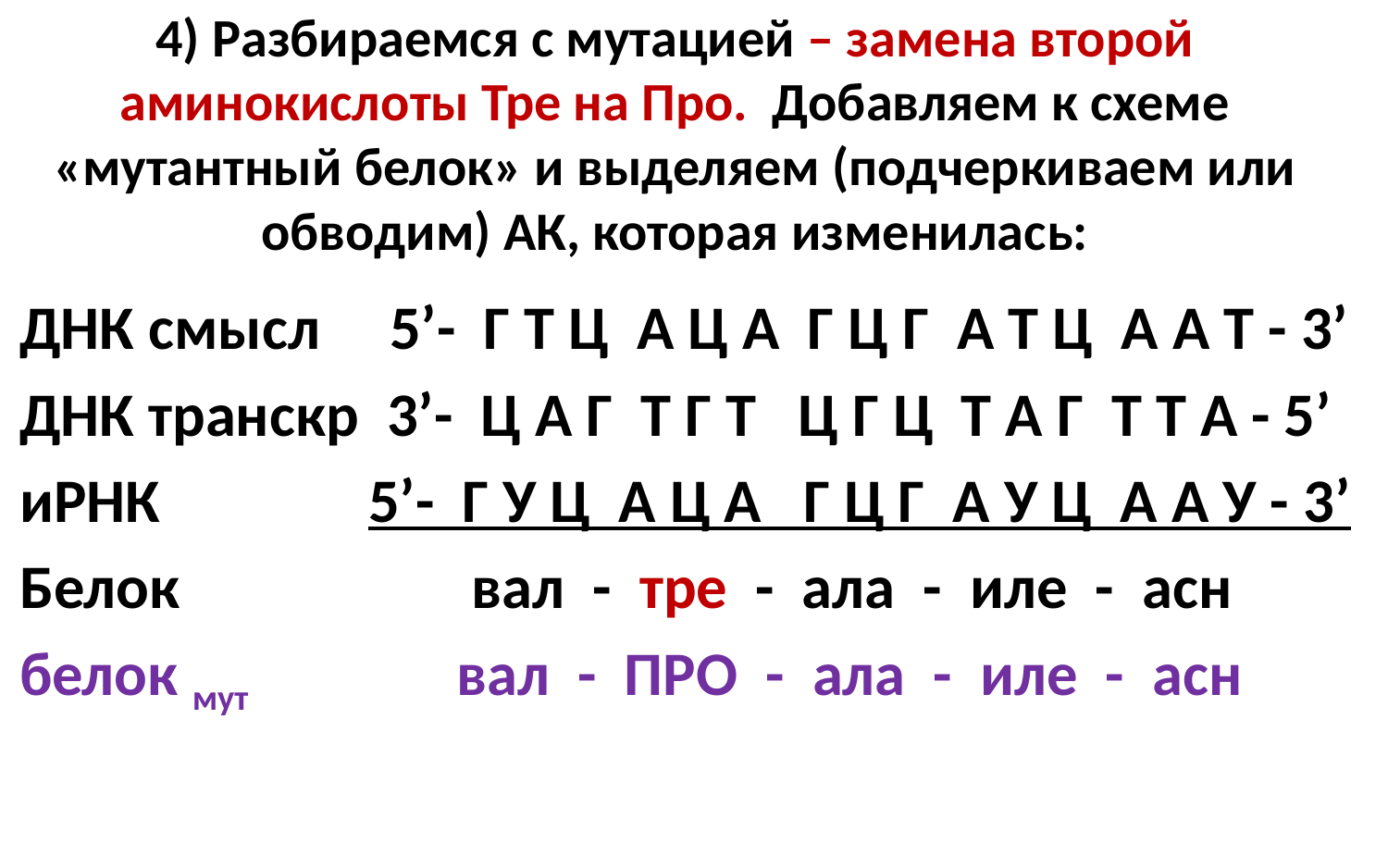

# 4) Разбираемся с мутацией – замена второй аминокислоты Тре на Про.  Добавляем к схеме «мутантный белок» и выделяем (подчеркиваем или обводим) АК, которая изменилась:
ДНК смысл     5’-  Г Т Ц  А Ц А  Г Ц Г  А Т Ц  А А Т - 3’
ДНК транскр  3’-  Ц А Г  Т Г Т   Ц Г Ц  Т А Г  Т Т А - 5’
иРНК               5’-  Г У Ц  А Ц А   Г Ц Г  А У Ц  А А У - 3’
Белок                     вал  -  тре  -  ала  -  иле  -  асн
белок мут               вал  -  ПРО  -  ала  -  иле  -  асн